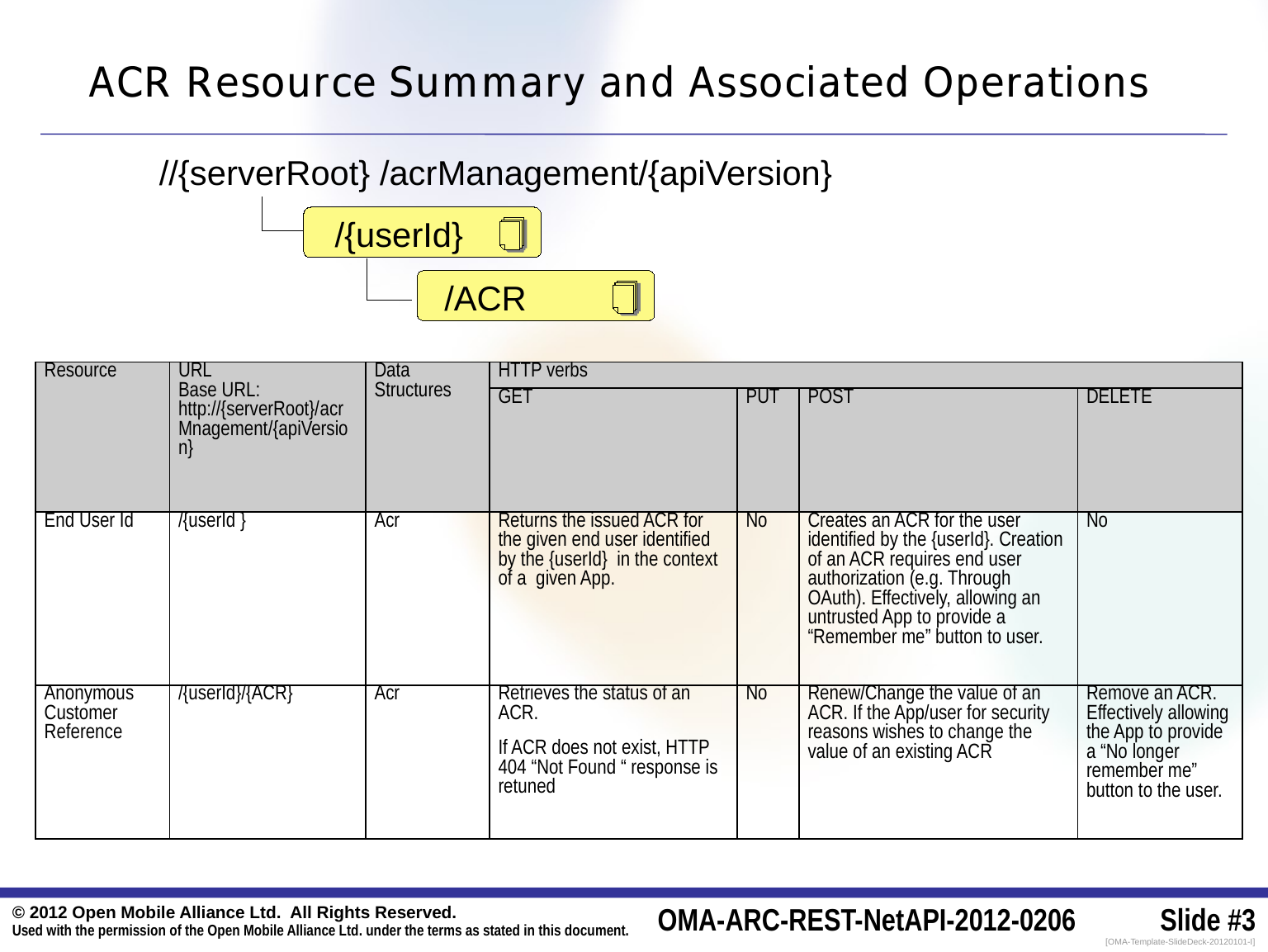

# ACR Resource Summary and Associated Operations
//{serverRoot} /acrManagement/{apiVersion}

/{userId}

/ACR

| Resource | URL Base URL: http://{serverRoot}/acrMnagement/{apiVersion} | Data Structures | HTTP verbs |  |  |  |
| --- | --- | --- | --- | --- | --- | --- |
|  |  |  | GET | PUT | POST | DELETE |
| End User Id | /{userId } | Acr | Returns the issued ACR for the given end user identified by the {userId} in the context of a given App. | No | Creates an ACR for the user identified by the {userId}. Creation of an ACR requires end user authorization (e.g. Through OAuth). Effectively, allowing an untrusted App to provide a “Remember me” button to user. | No |
| Anonymous Customer Reference | /{userId}/{ACR} | Acr | Retrieves the status of an ACR. If ACR does not exist, HTTP 404 “Not Found “ response is retuned | No | Renew/Change the value of an ACR. If the App/user for security reasons wishes to change the value of an existing ACR | Remove an ACR. Effectively allowing the App to provide a “No longer remember me” button to the user. |